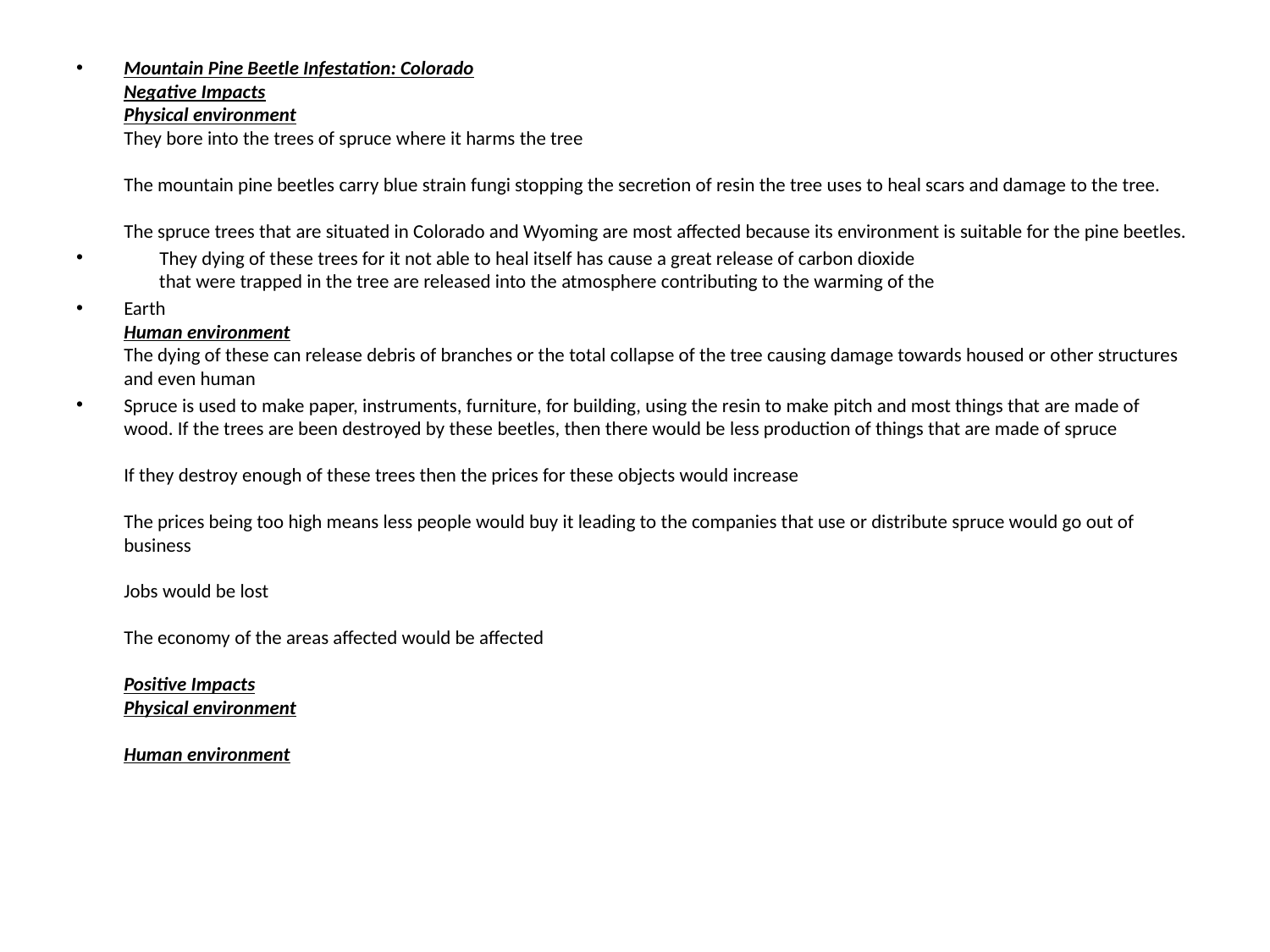

Mountain Pine Beetle Infestation: Colorado
Negative Impacts
Physical environment
They bore into the trees of spruce where it harms the tree
The mountain pine beetles carry blue strain fungi stopping the secretion of resin the tree uses to heal scars and damage to the tree.
The spruce trees that are situated in Colorado and Wyoming are most affected because its environment is suitable for the pine beetles.
        They dying of these trees for it not able to heal itself has cause a great release of carbon dioxide
        that were trapped in the tree are released into the atmosphere contributing to the warming of the
Earth
Human environment
The dying of these can release debris of branches or the total collapse of the tree causing damage towards housed or other structures and even human
Spruce is used to make paper, instruments, furniture, for building, using the resin to make pitch and most things that are made of wood. If the trees are been destroyed by these beetles, then there would be less production of things that are made of spruce
If they destroy enough of these trees then the prices for these objects would increase
The prices being too high means less people would buy it leading to the companies that use or distribute spruce would go out of business
Jobs would be lost
The economy of the areas affected would be affected
Positive Impacts
Physical environment
Human environment